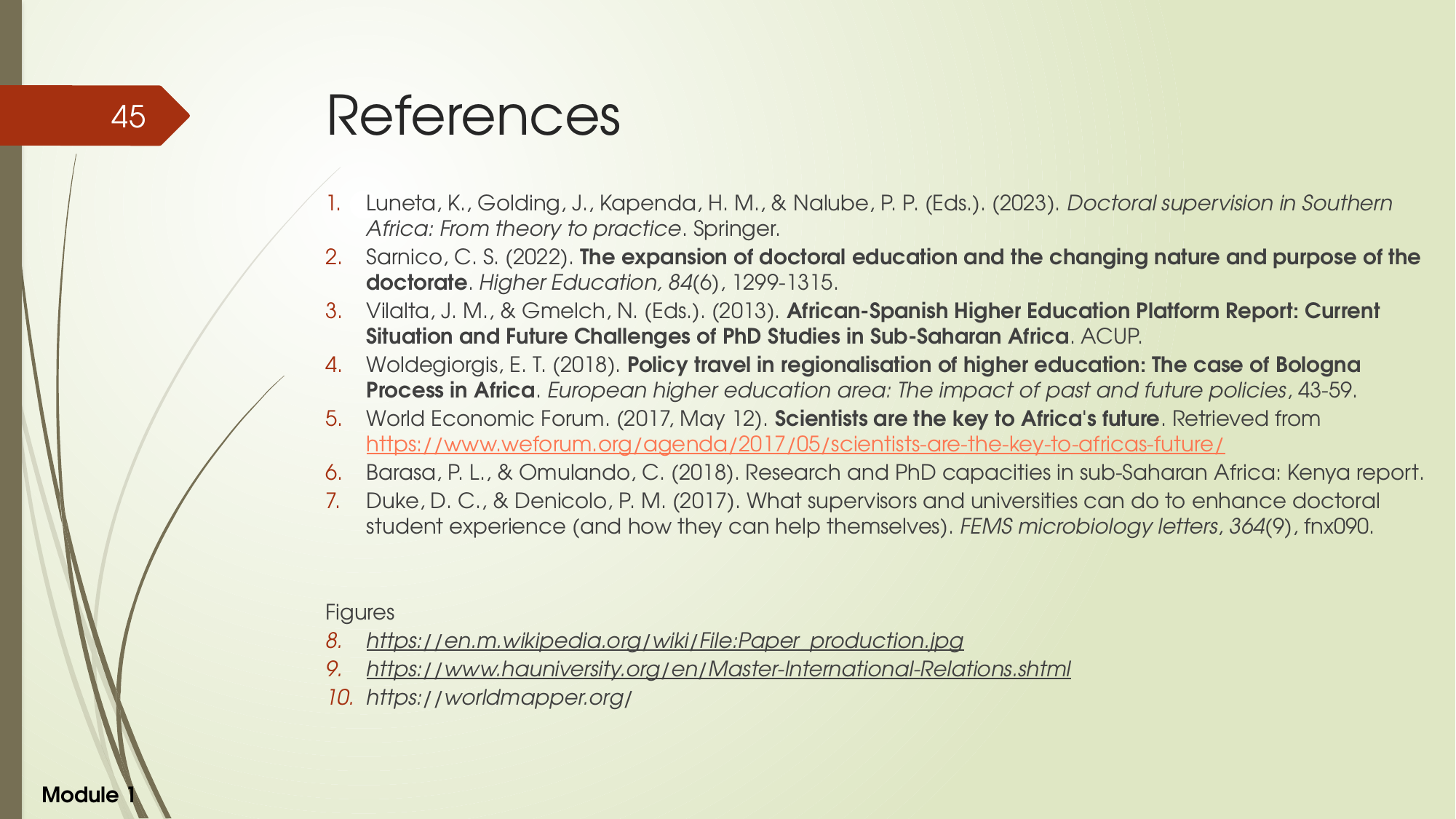

# References
45
Luneta, K., Golding, J., Kapenda, H. M., & Nalube, P. P. (Eds.). (2023). Doctoral supervision in Southern Africa: From theory to practice. Springer.
Sarnico, C. S. (2022). The expansion of doctoral education and the changing nature and purpose of the doctorate. Higher Education, 84(6), 1299-1315.
Vilalta, J. M., & Gmelch, N. (Eds.). (2013). African-Spanish Higher Education Platform Report: Current Situation and Future Challenges of PhD Studies in Sub-Saharan Africa. ACUP.
Woldegiorgis, E. T. (2018). Policy travel in regionalisation of higher education: The case of Bologna Process in Africa. European higher education area: The impact of past and future policies, 43-59.
World Economic Forum. (2017, May 12). Scientists are the key to Africa's future. Retrieved from https://www.weforum.org/agenda/2017/05/scientists-are-the-key-to-africas-future/
Barasa, P. L., & Omulando, C. (2018). Research and PhD capacities in sub-Saharan Africa: Kenya report.
Duke, D. C., & Denicolo, P. M. (2017). What supervisors and universities can do to enhance doctoral student experience (and how they can help themselves). FEMS microbiology letters, 364(9), fnx090.

Figures
https://en.m.wikipedia.org/wiki/File:Paper_production.jpg
https://www.hauniversity.org/en/Master-International-Relations.shtml
https://worldmapper.org/